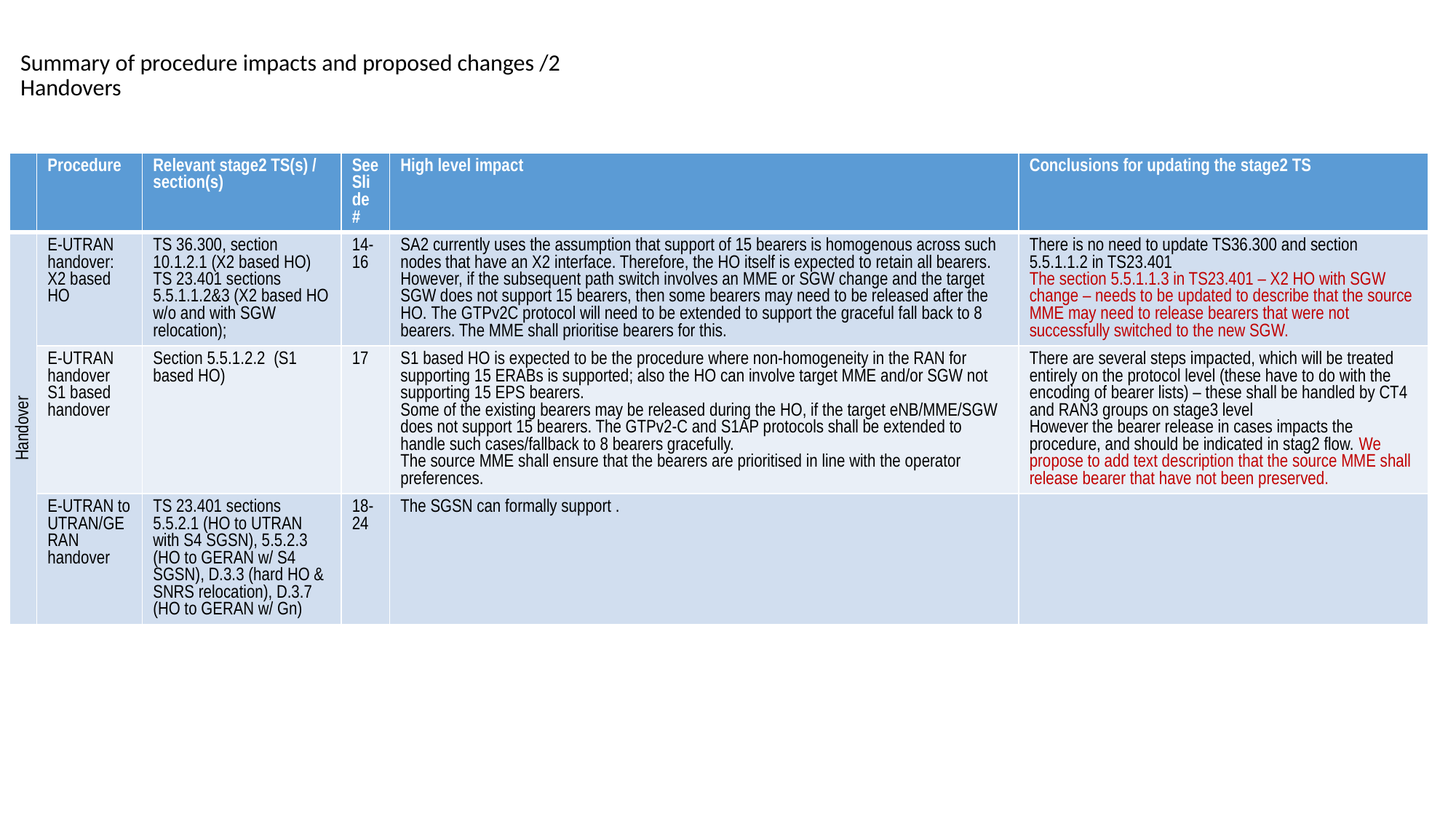

# Summary of procedure impacts and proposed changes /2 Handovers
|  | Procedure | Relevant stage2 TS(s) / section(s) | See Slide # | High level impact | Conclusions for updating the stage2 TS |
| --- | --- | --- | --- | --- | --- |
| Handover | E-UTRAN handover: X2 based HO | TS 36.300, section 10.1.2.1 (X2 based HO) TS 23.401 sections 5.5.1.1.2&3 (X2 based HO w/o and with SGW relocation); | 14-16 | SA2 currently uses the assumption that support of 15 bearers is homogenous across such nodes that have an X2 interface. Therefore, the HO itself is expected to retain all bearers. However, if the subsequent path switch involves an MME or SGW change and the target SGW does not support 15 bearers, then some bearers may need to be released after the HO. The GTPv2C protocol will need to be extended to support the graceful fall back to 8 bearers. The MME shall prioritise bearers for this. | There is no need to update TS36.300 and section 5.5.1.1.2 in TS23.401 The section 5.5.1.1.3 in TS23.401 – X2 HO with SGW change – needs to be updated to describe that the source MME may need to release bearers that were not successfully switched to the new SGW. |
|  | E-UTRAN handover S1 based handover | Section 5.5.1.2.2 (S1 based HO) | 17 | S1 based HO is expected to be the procedure where non-homogeneity in the RAN for supporting 15 ERABs is supported; also the HO can involve target MME and/or SGW not supporting 15 EPS bearers. Some of the existing bearers may be released during the HO, if the target eNB/MME/SGW does not support 15 bearers. The GTPv2-C and S1AP protocols shall be extended to handle such cases/fallback to 8 bearers gracefully. The source MME shall ensure that the bearers are prioritised in line with the operator preferences. | There are several steps impacted, which will be treated entirely on the protocol level (these have to do with the encoding of bearer lists) – these shall be handled by CT4 and RAN3 groups on stage3 level However the bearer release in cases impacts the procedure, and should be indicated in stag2 flow. We propose to add text description that the source MME shall release bearer that have not been preserved. |
|  | E-UTRAN to UTRAN/GERAN handover | TS 23.401 sections 5.5.2.1 (HO to UTRAN with S4 SGSN), 5.5.2.3 (HO to GERAN w/ S4 SGSN), D.3.3 (hard HO & SNRS relocation), D.3.7 (HO to GERAN w/ Gn) | 18-24 | The SGSN can formally support . |  |